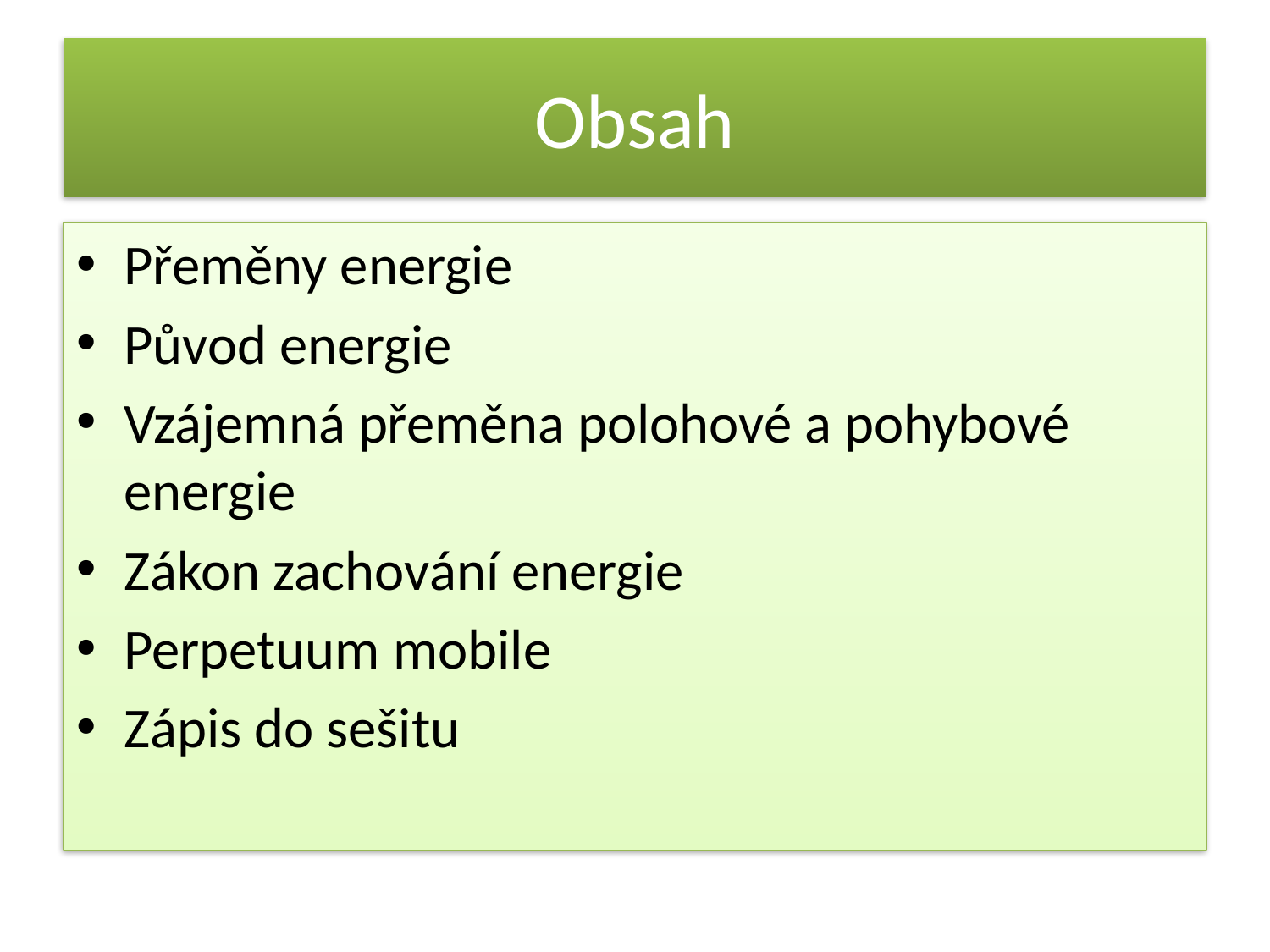

# Obsah
Přeměny energie
Původ energie
Vzájemná přeměna polohové a pohybové energie
Zákon zachování energie
Perpetuum mobile
Zápis do sešitu